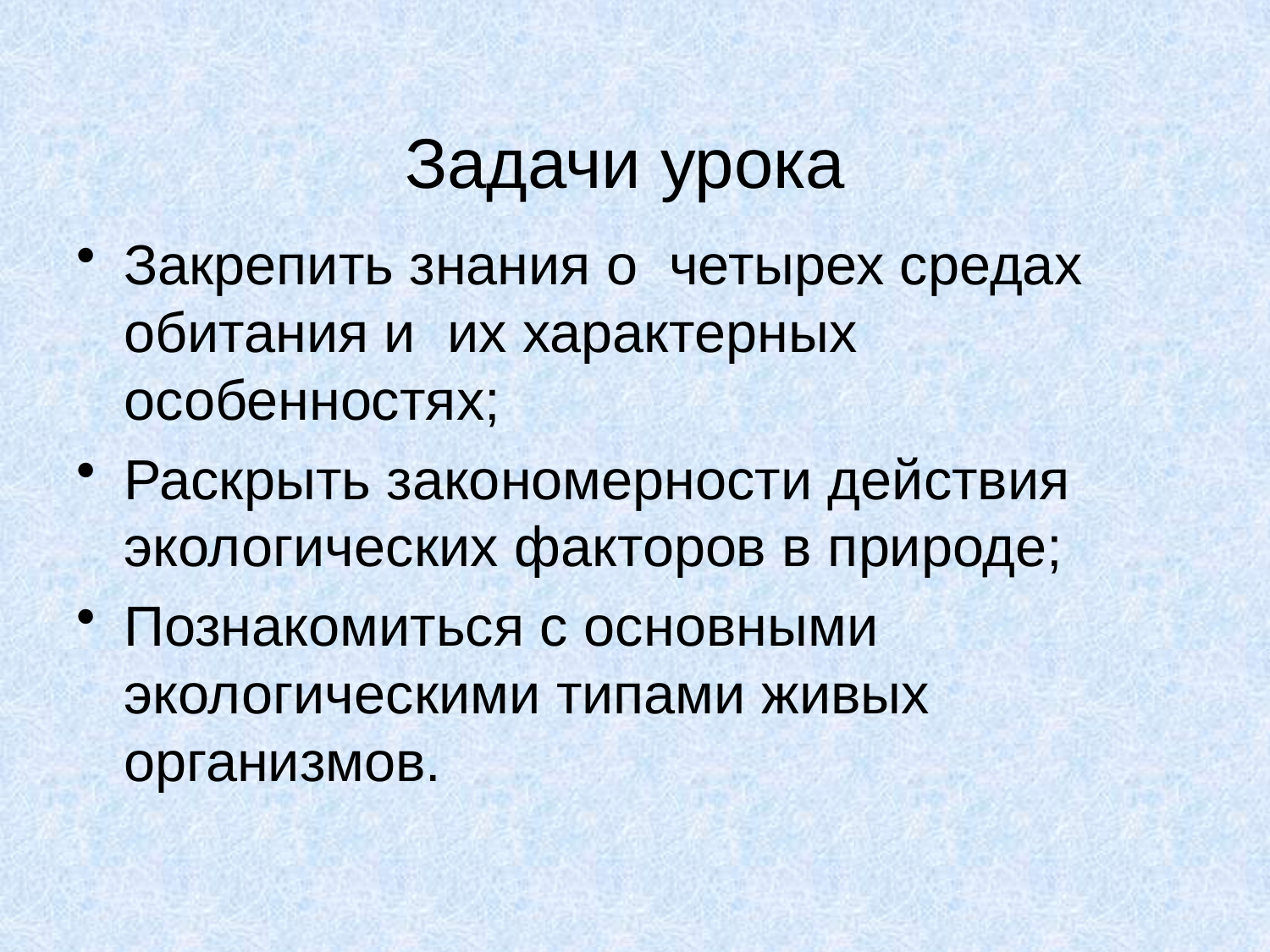

# Задачи урока
Закрепить знания о  четырех средах обитания и  их характерных особенностях;
Раскрыть закономерности действия экологических факторов в природе;
Познакомиться с основными экологическими типами живых организмов.